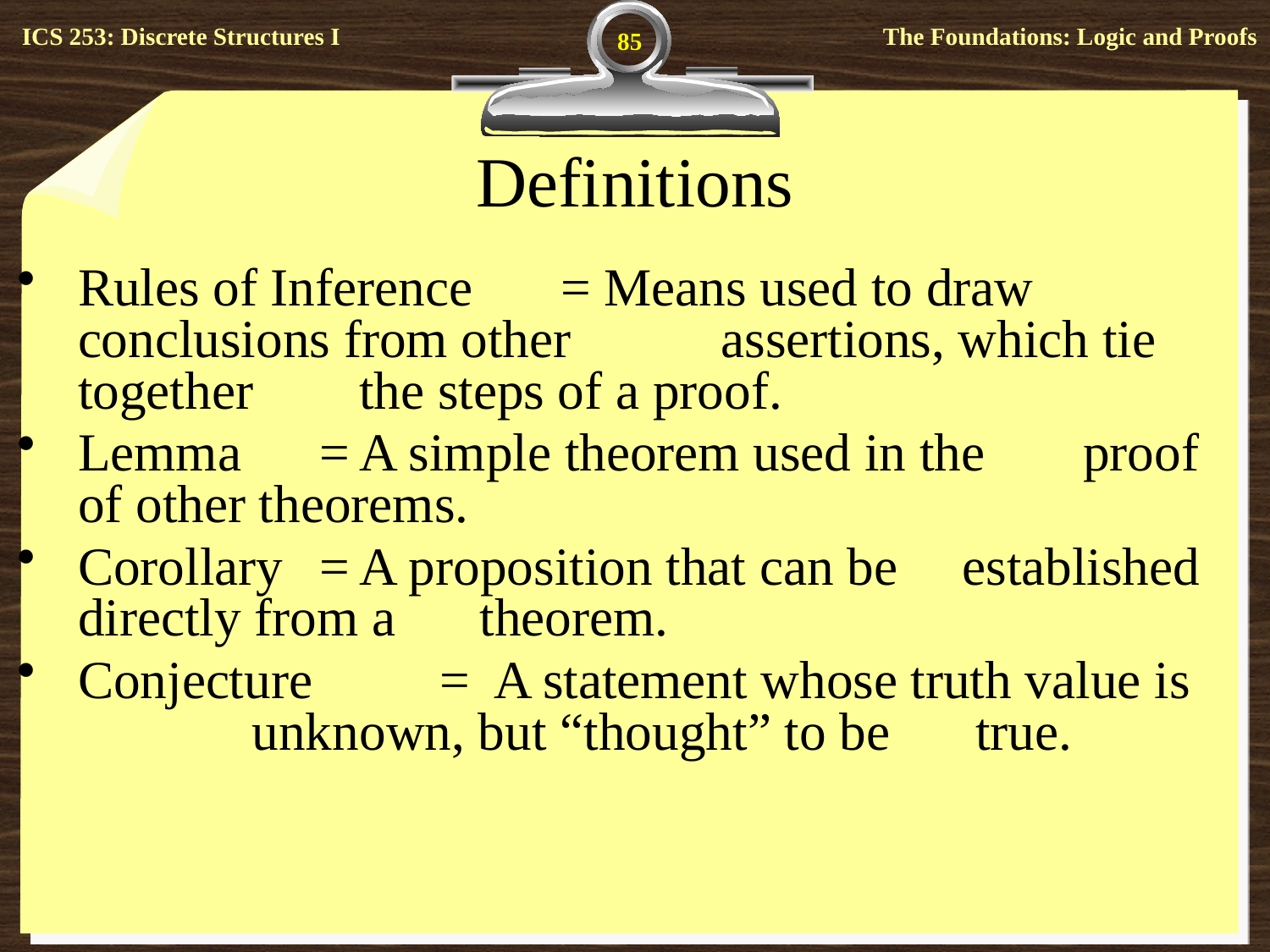

85
# Definitions
Rules of Inference	= Means used to draw 					   conclusions from other 					   assertions, which tie together 				   the steps of a proof.
Lemma 		= A simple theorem used in the 				   proof of other theorems.
Corollary 	= A proposition that can be 					   established directly from a 				   theorem.
Conjecture 	=  A statement whose truth value is 			    unknown, but “thought” to be 				    true.